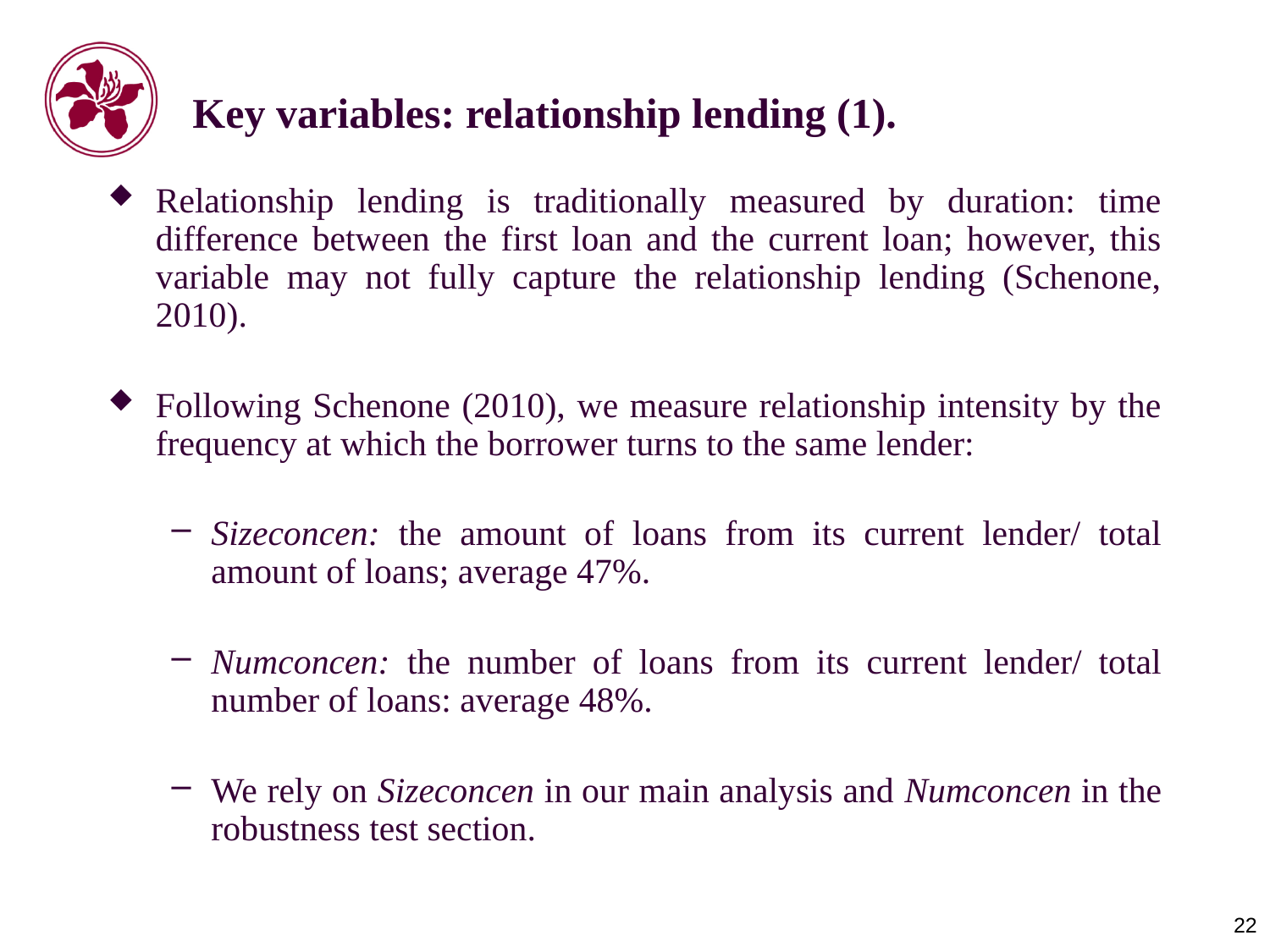

# Key variables: relationship lending (1).
Relationship lending is traditionally measured by duration: time difference between the first loan and the current loan; however, this variable may not fully capture the relationship lending (Schenone, 2010).

Following Schenone (2010), we measure relationship intensity by the frequency at which the borrower turns to the same lender:

Sizeconcen: the amount of loans from its current lender/ total amount of loans; average 47%.

Numconcen: the number of loans from its current lender/ total number of loans: average 48%.

We rely on Sizeconcen in our main analysis and Numconcen in the robustness test section.

22